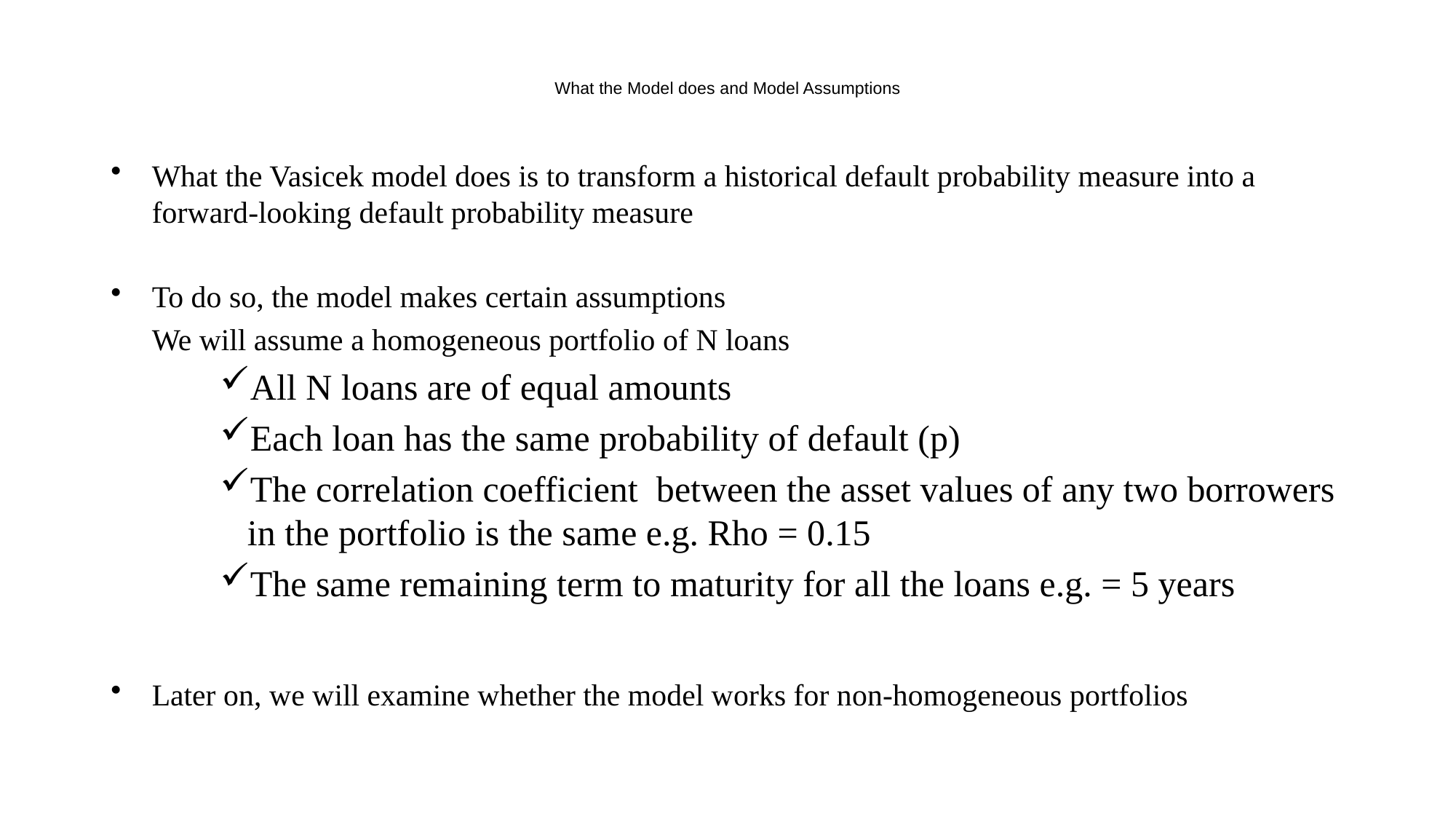

# What the Model does and Model Assumptions
What the Vasicek model does is to transform a historical default probability measure into a forward-looking default probability measure

To do so, the model makes certain assumptions
	We will assume a homogeneous portfolio of N loans
All N loans are of equal amounts
Each loan has the same probability of default (p)
The correlation coefficient  between the asset values of any two borrowers in the portfolio is the same e.g. Rho = 0.15
The same remaining term to maturity for all the loans e.g. = 5 years

Later on, we will examine whether the model works for non-homogeneous portfolios